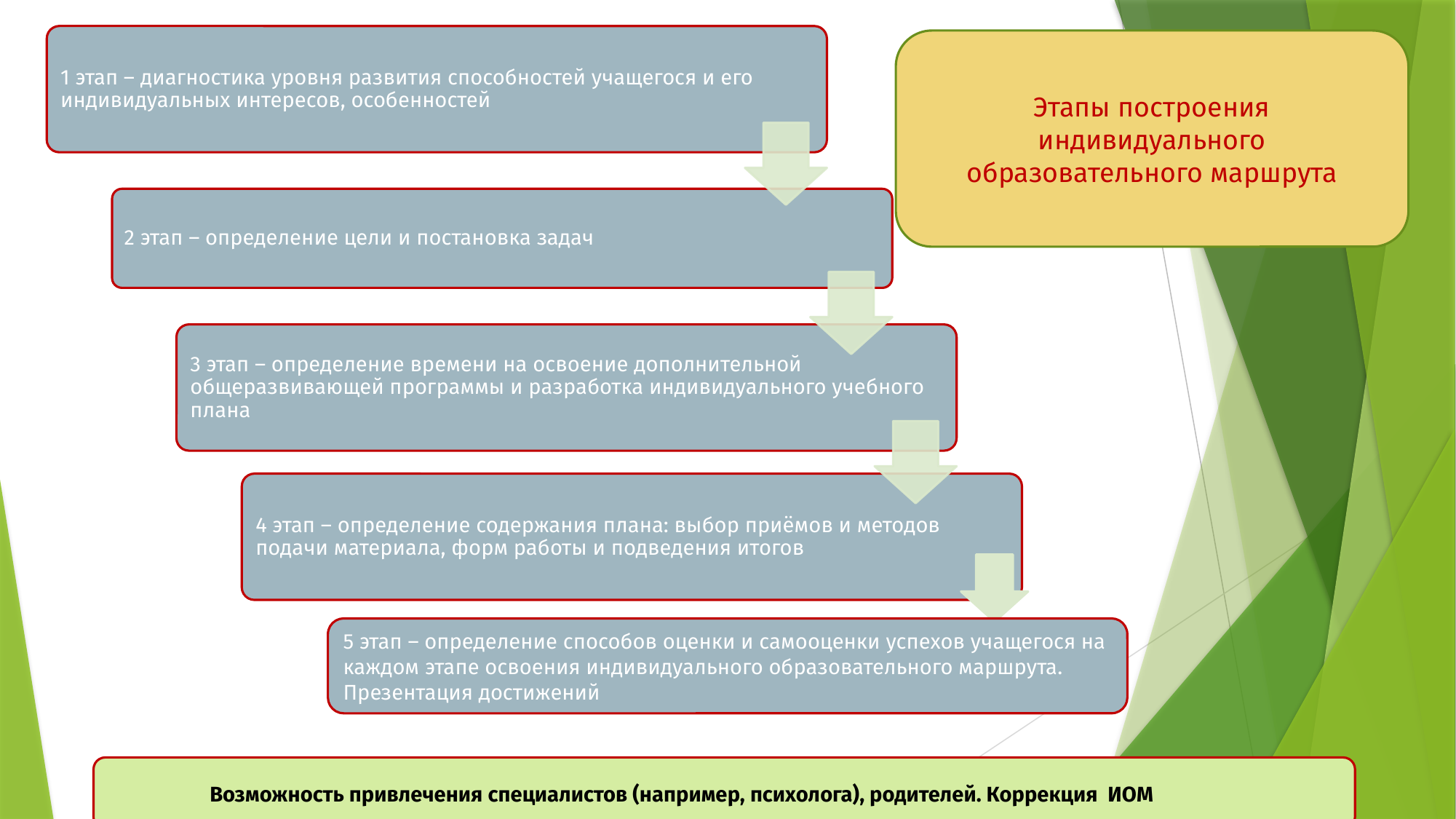

1 этап – диагностика уровня развития способностей учащегося и его индивидуальных интересов, особенностей
2 этап – определение цели и постановка задач
3 этап – определение времени на освоение дополнительной общеразвивающей программы и разработка индивидуального учебного плана
4 этап – определение содержания плана: выбор приёмов и методов подачи материала, форм работы и подведения итогов

Этапы построения индивидуального образовательного маршрута

5 этап – определение способов оценки и самооценки успехов учащегося на каждом этапе освоения индивидуального образовательного маршрута. Презентация достижений
                 Возможность привлечения специалистов (например, психолога), родителей. Коррекция  ИОМ